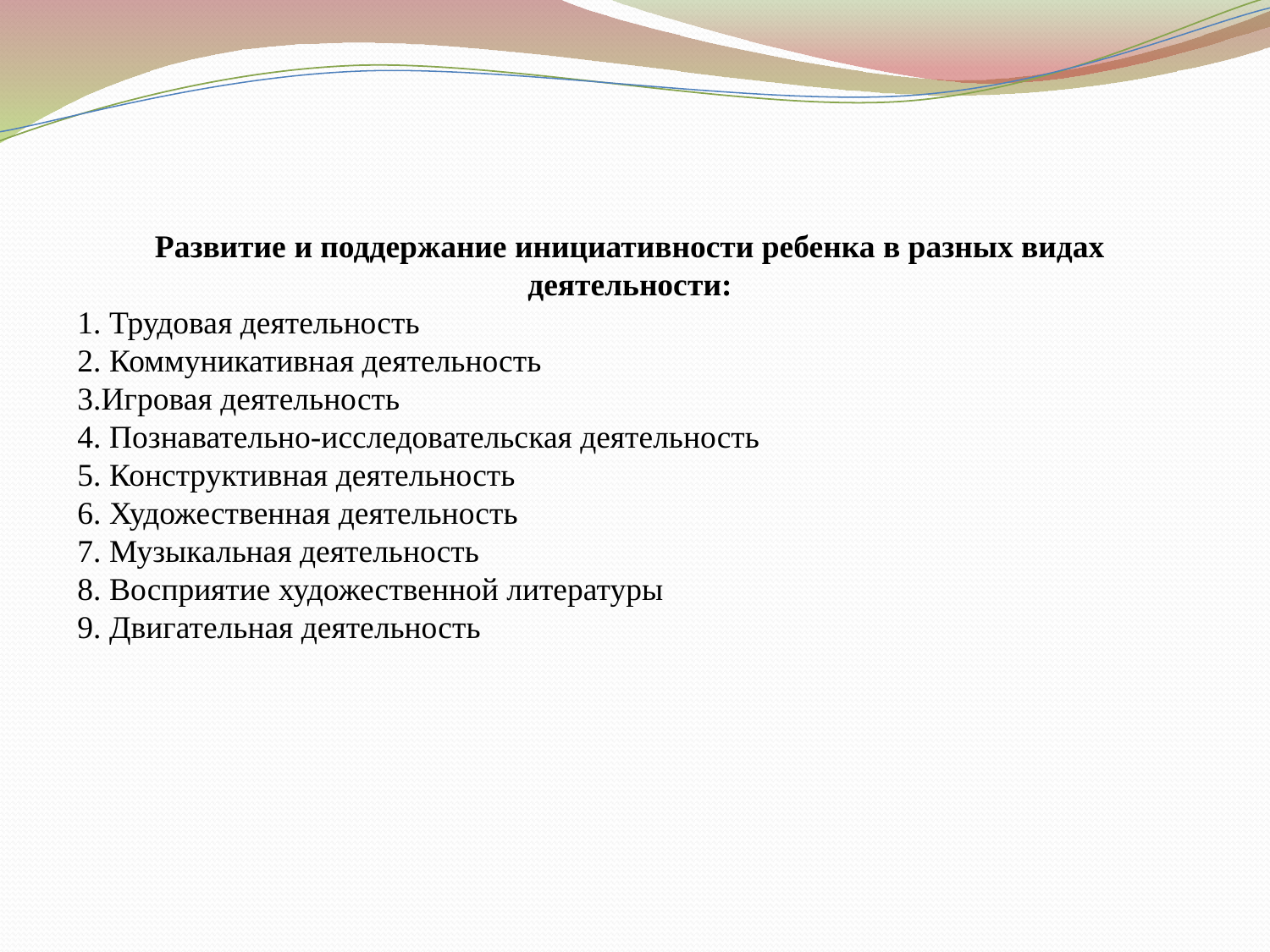

Развитие и поддержание инициативности ребенка в разных видах деятельности:
1. Трудовая деятельность
2. Коммуникативная деятельность
3.Игровая деятельность
4. Познавательно-исследовательская деятельность
5. Конструктивная деятельность
6. Художественная деятельность
7. Музыкальная деятельность
8. Восприятие художественной литературы
9. Двигательная деятельность